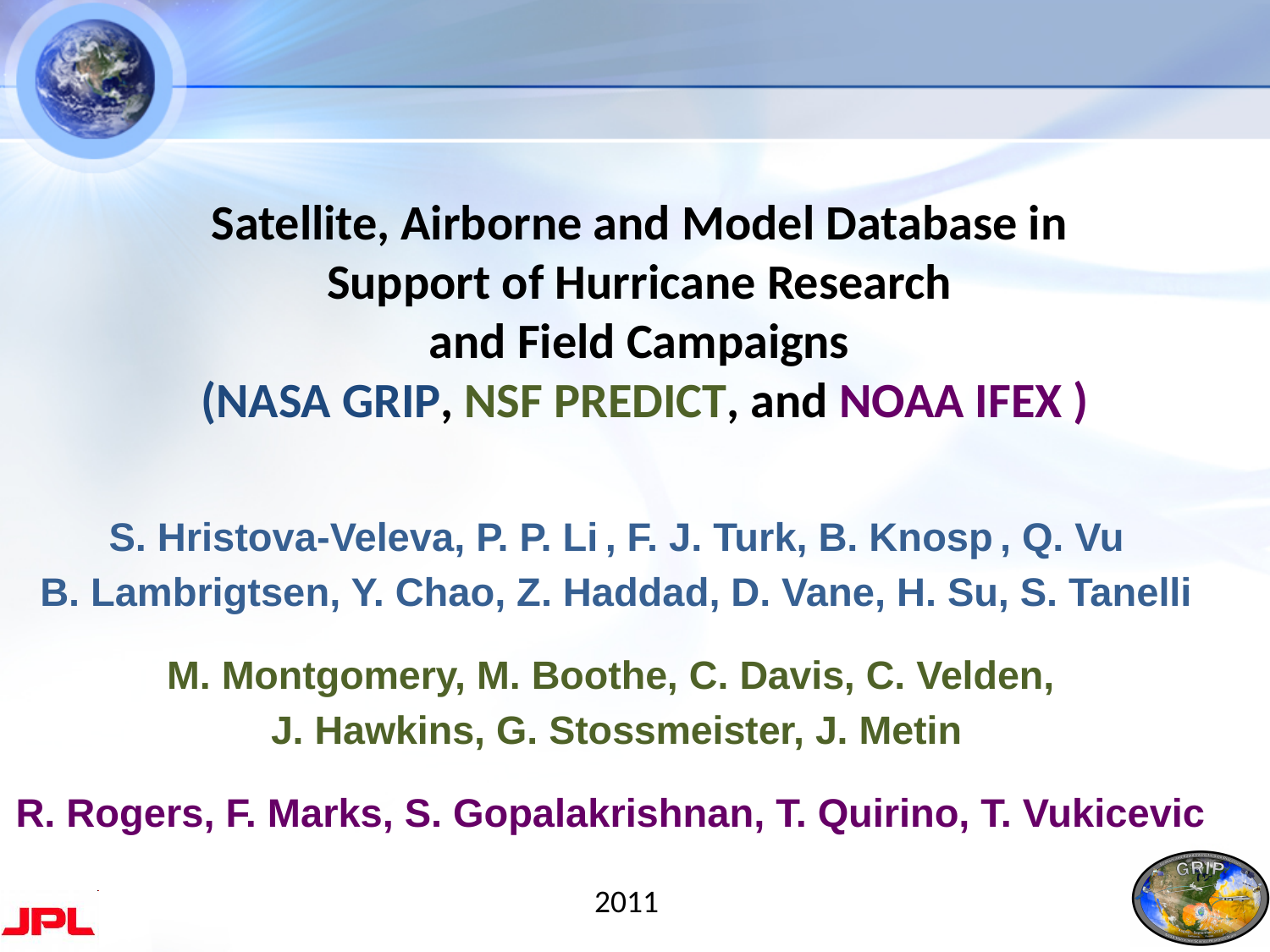

# Satellite, Airborne and Model Database in Support of Hurricane Research and Field Campaigns (NASA GRIP, NSF PREDICT, and NOAA IFEX )
S. Hristova-Veleva, P. P. Li , F. J. Turk, B. Knosp , Q. Vu
B. Lambrigtsen, Y. Chao, Z. Haddad, D. Vane, H. Su, S. Tanelli

M. Montgomery, M. Boothe, C. Davis, C. Velden,
J. Hawkins, G. Stossmeister, J. Metin

R. Rogers, F. Marks, S. Gopalakrishnan, T. Quirino, T. Vukicevic

2011